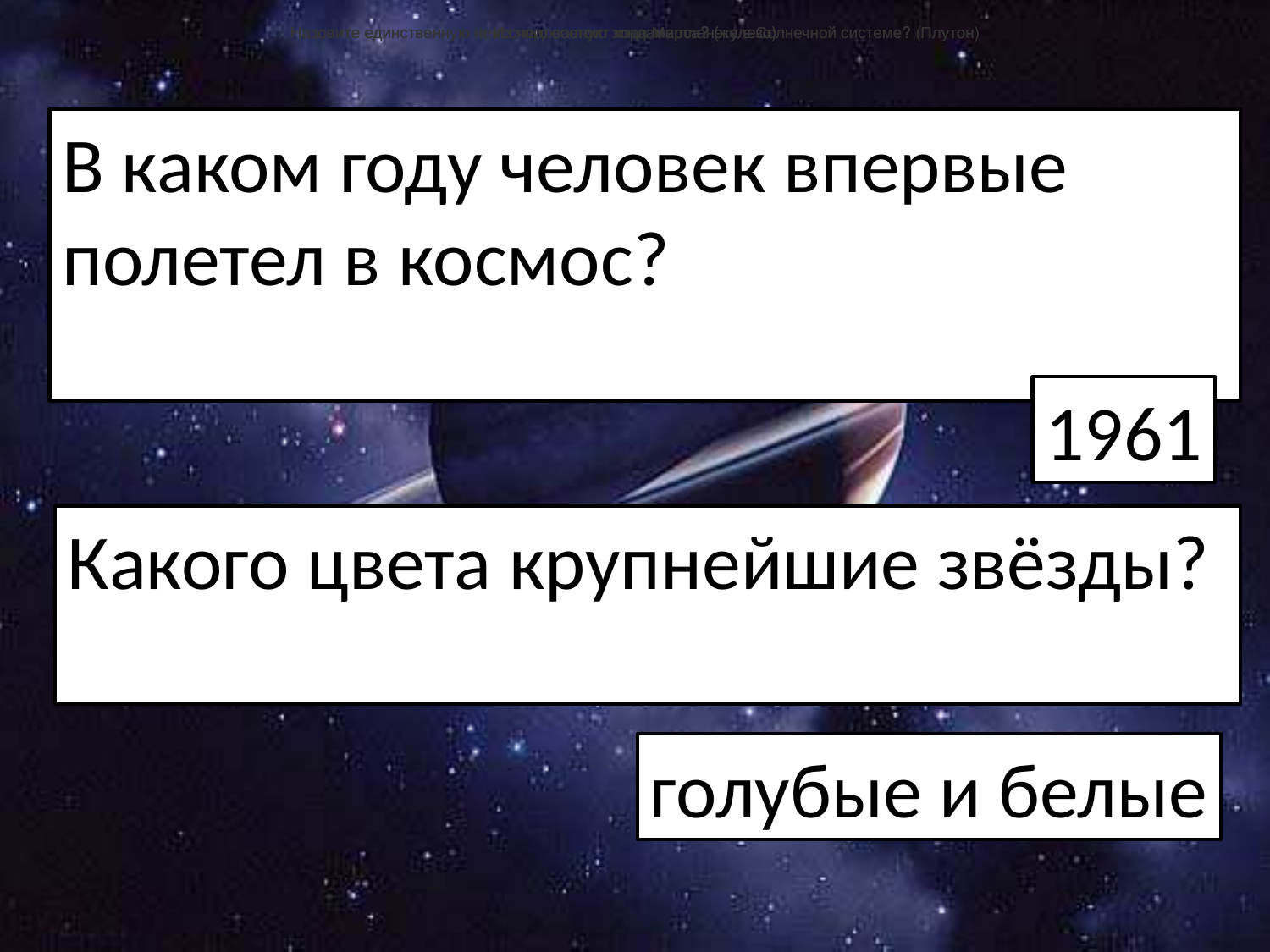

Назовите единственную неисследованную зондами планету в Солнечной системе? (Плутон)
Назовите единственную неисследованную зондами планету в Солнечной системе? (Плутон)
Из чего состоит кора Марса? (железо)
Из чего состоит кора Марса? (железо)
Из чего состоит кора Марса? (железо)
Из чего состоит кора Марса? (железо)
В каком году человек впервые
полетел в космос?

1961
Какого цвета крупнейшие звёзды?

голубые и белые